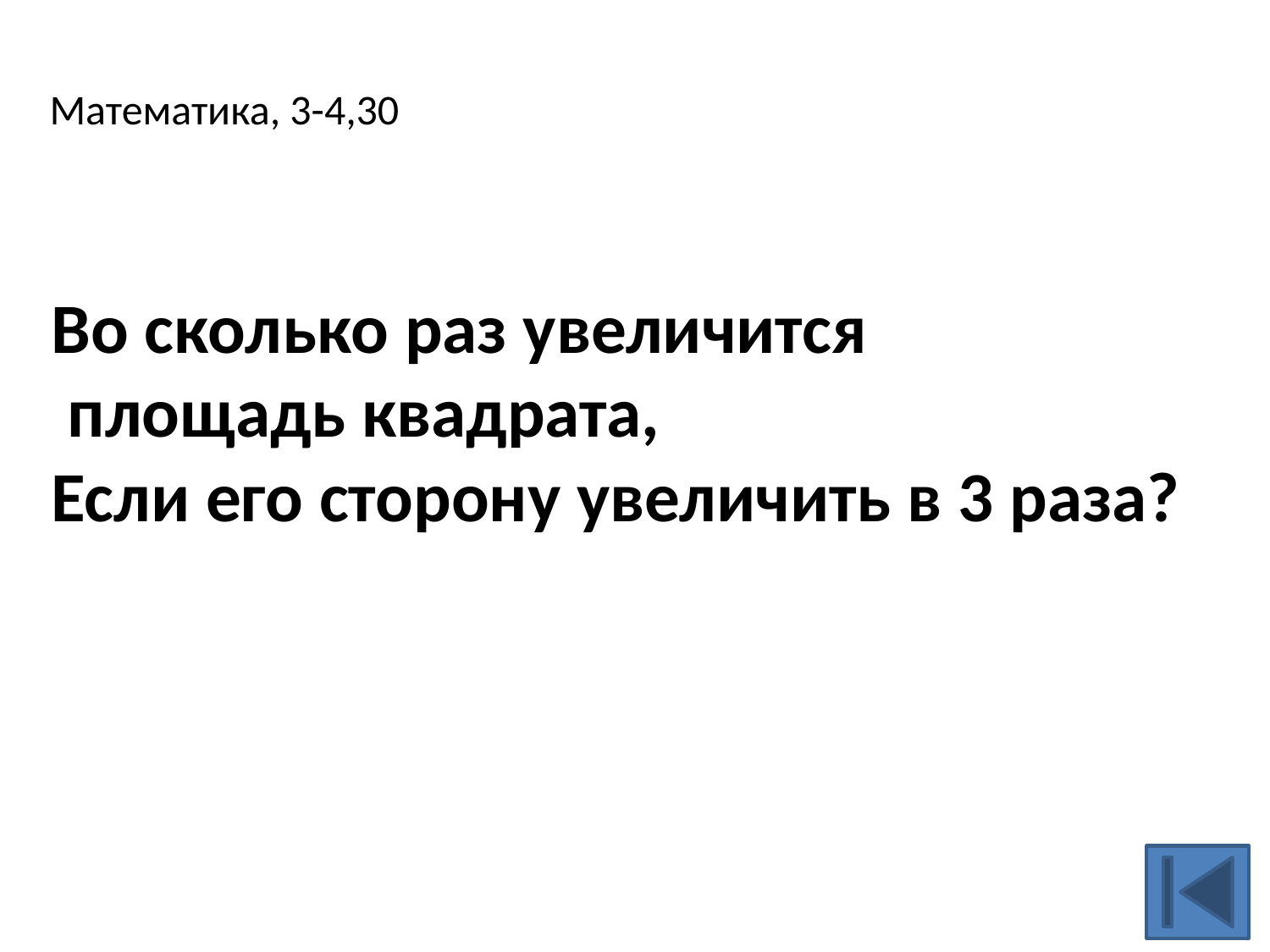

Математика, 3-4,30
Во сколько раз увеличится
 площадь квадрата,
Если его сторону увеличить в 3 раза?